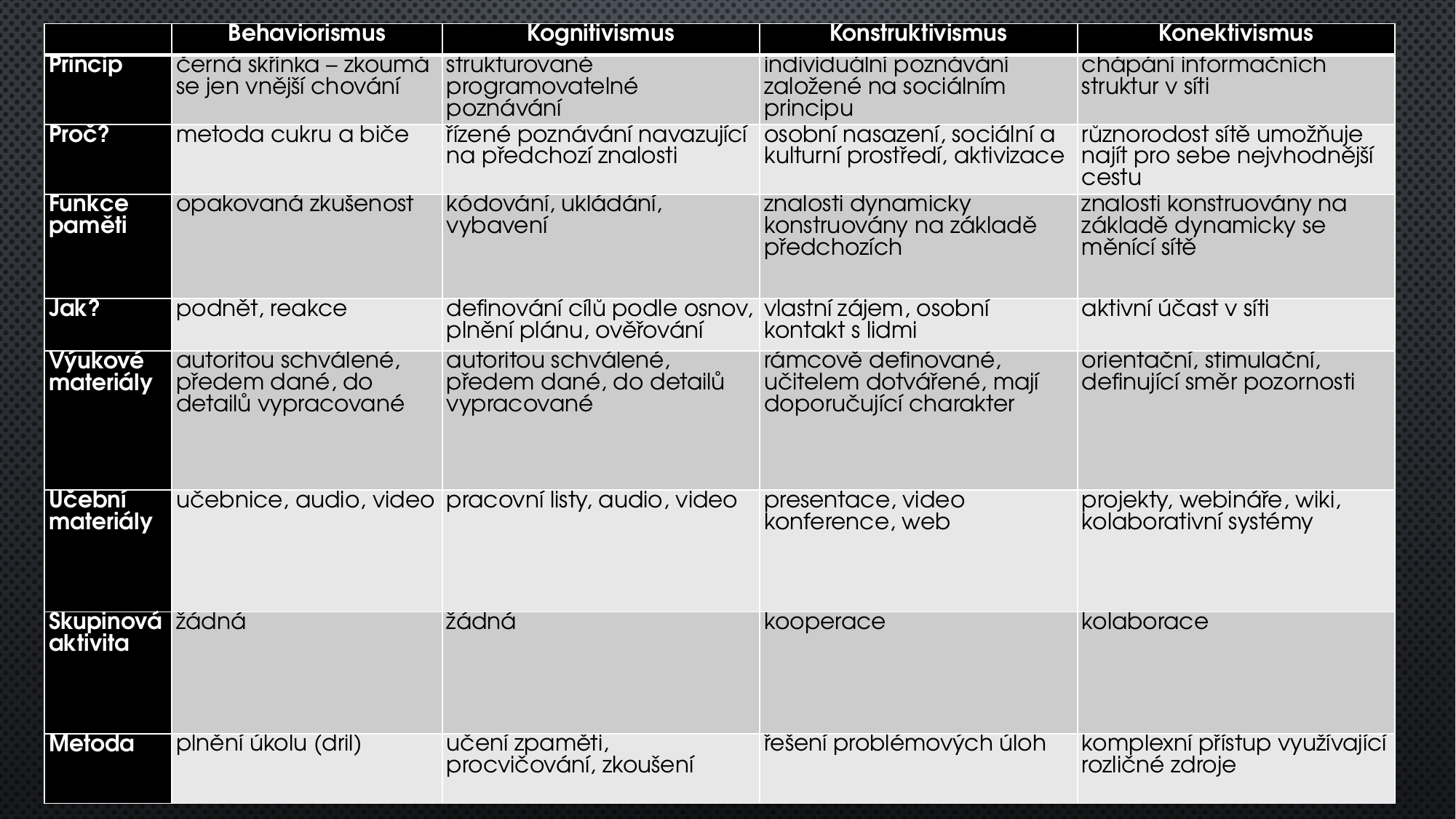

|  | Behaviorismus | Kognitivismus | Konstruktivismus | Konektivismus |
| --- | --- | --- | --- | --- |
| Princip | černá skřínka – zkoumá se jen vnější chování | strukturované programovatelné poznávání | individuální poznávání založené na sociálním principu | chápání informačních struktur v síti |
| Proč? | metoda cukru a biče | řízené poznávání navazující na předchozí znalosti | osobní nasazení, sociální a kulturní prostředí, aktivizace | různorodost sítě umožňuje najít pro sebe nejvhodnější cestu |
| Funkce paměti | opakovaná zkušenost | kódování, ukládání, vybavení | znalosti dynamicky konstruovány na základě předchozích | znalosti konstruovány na základě dynamicky se měnící sítě |
| Jak? | podnět, reakce | definování cílů podle osnov, plnění plánu, ověřování | vlastní zájem, osobní kontakt s lidmi | aktivní účast v síti |
| Výukové materiály | autoritou schválené, předem dané, do detailů vypracované | autoritou schválené, předem dané, do detailů vypracované | rámcově definované, učitelem dotvářené, mají doporučující charakter | orientační, stimulační, definující směr pozornosti |
| Učební materiály | učebnice, audio, video | pracovní listy, audio, video | presentace, video konference, web | projekty, webináře, wiki, kolaborativní systémy |
| Skupinová aktivita | žádná | žádná | kooperace | kolaborace |
| Metoda | plnění úkolu (dril) | učení zpaměti, procvičování, zkoušení | řešení problémových úloh | komplexní přístup využívající rozličné zdroje |
#